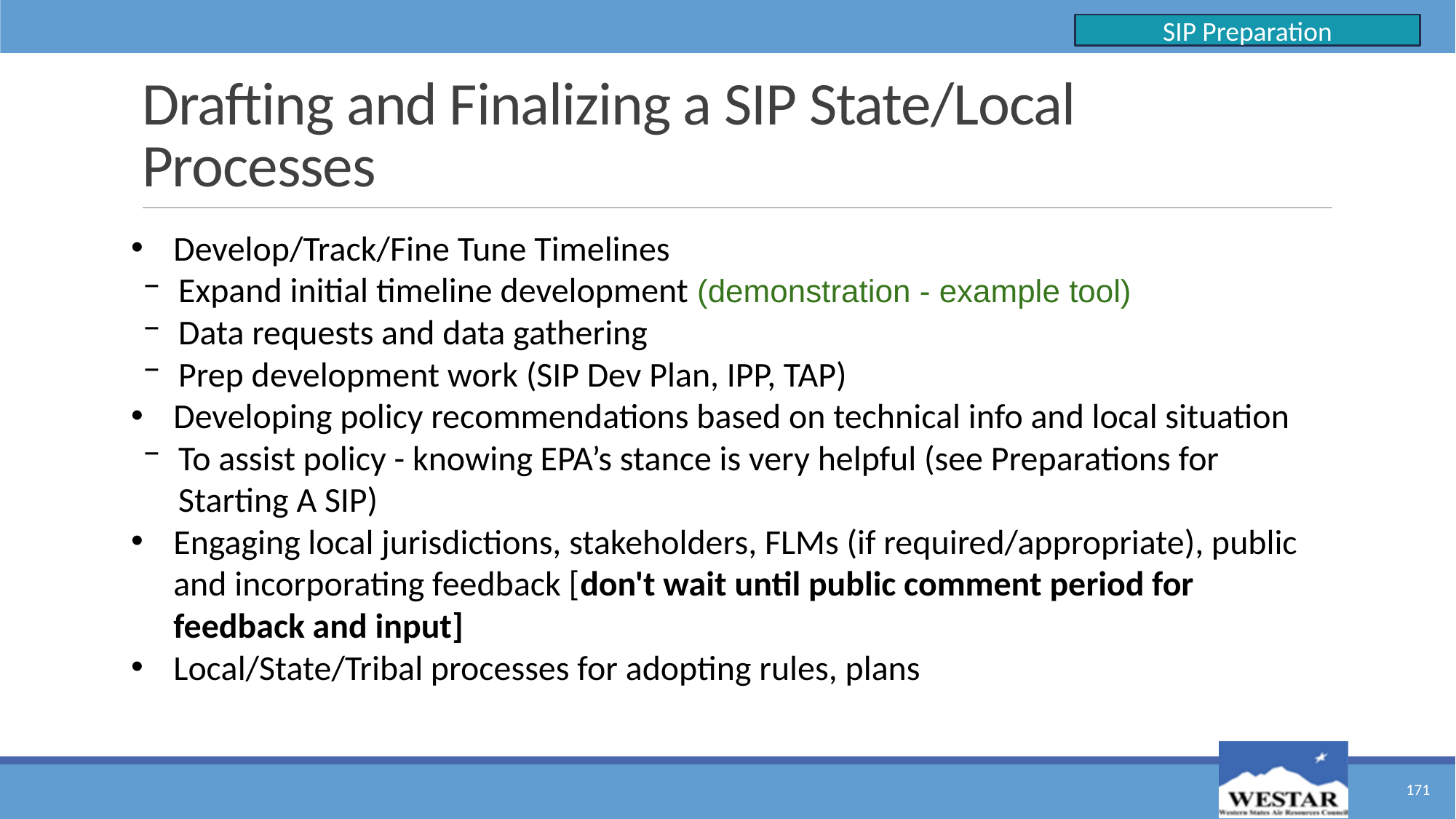

SIP Preparation
# Drafting and Finalizing a SIP State/Local Processes
Develop/Track/Fine Tune Timelines
Expand initial timeline development (demonstration - example tool)
Data requests and data gathering
Prep development work (SIP Dev Plan, IPP, TAP)
Developing policy recommendations based on technical info and local situation
To assist policy - knowing EPA’s stance is very helpful (see Preparations for Starting A SIP)
Engaging local jurisdictions, stakeholders, FLMs (if required/appropriate), public and incorporating feedback [don't wait until public comment period for feedback and input]
Local/State/Tribal processes for adopting rules, plans

171